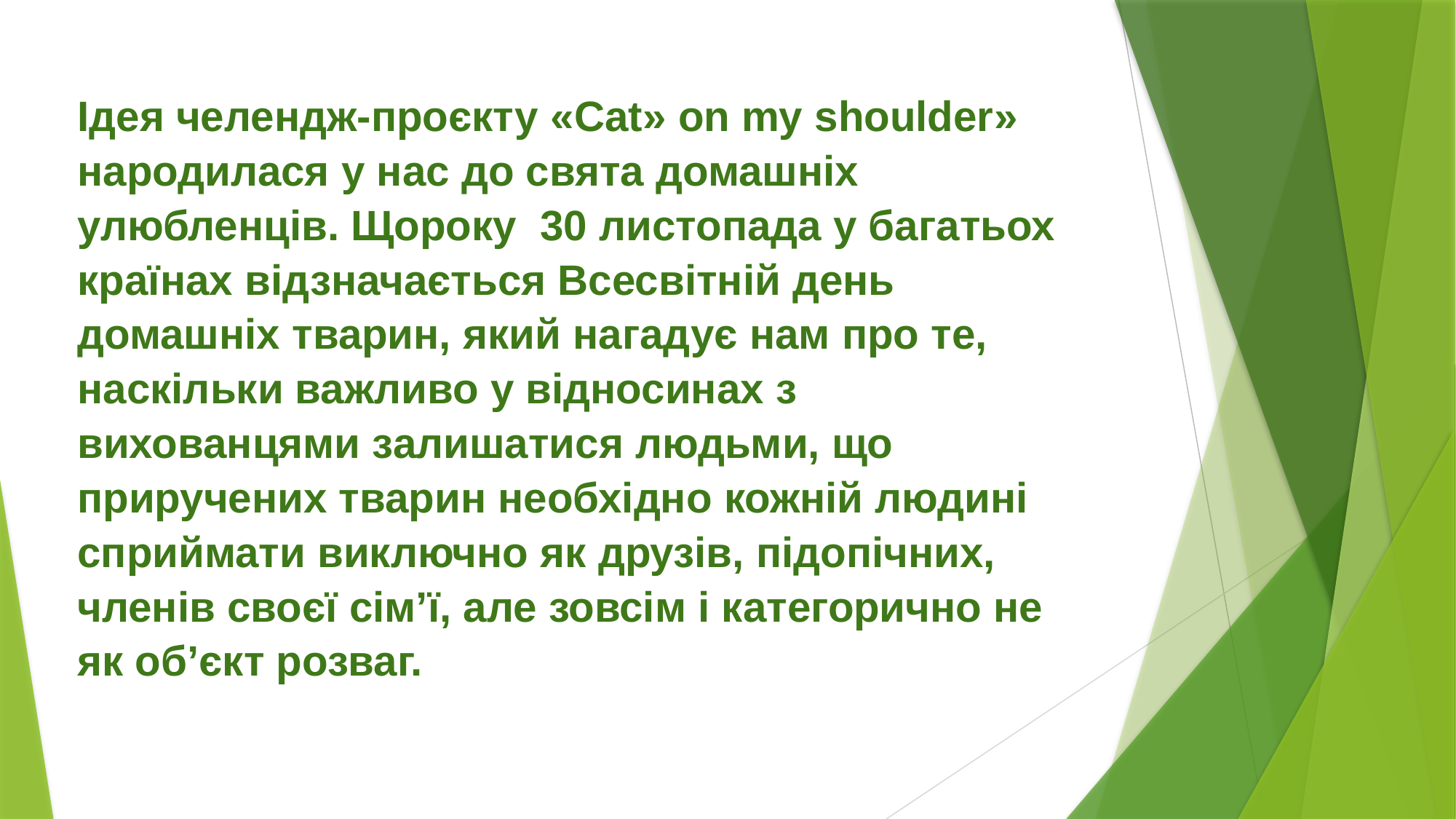

Ідея челендж-проєкту «Cat» on my shoulder» народилася у нас до свята домашніх улюбленців. Щороку  30 листопада у багатьох країнах відзначається Всесвітній день домашніх тварин, який нагадує нам про те, наскільки важливо у відносинах з вихованцями залишатися людьми, що приручених тварин необхідно кожній людині сприймати виключно як друзів, підопічних, членів своєї сім’ї, але зовсім і категорично не як об’єкт розваг.